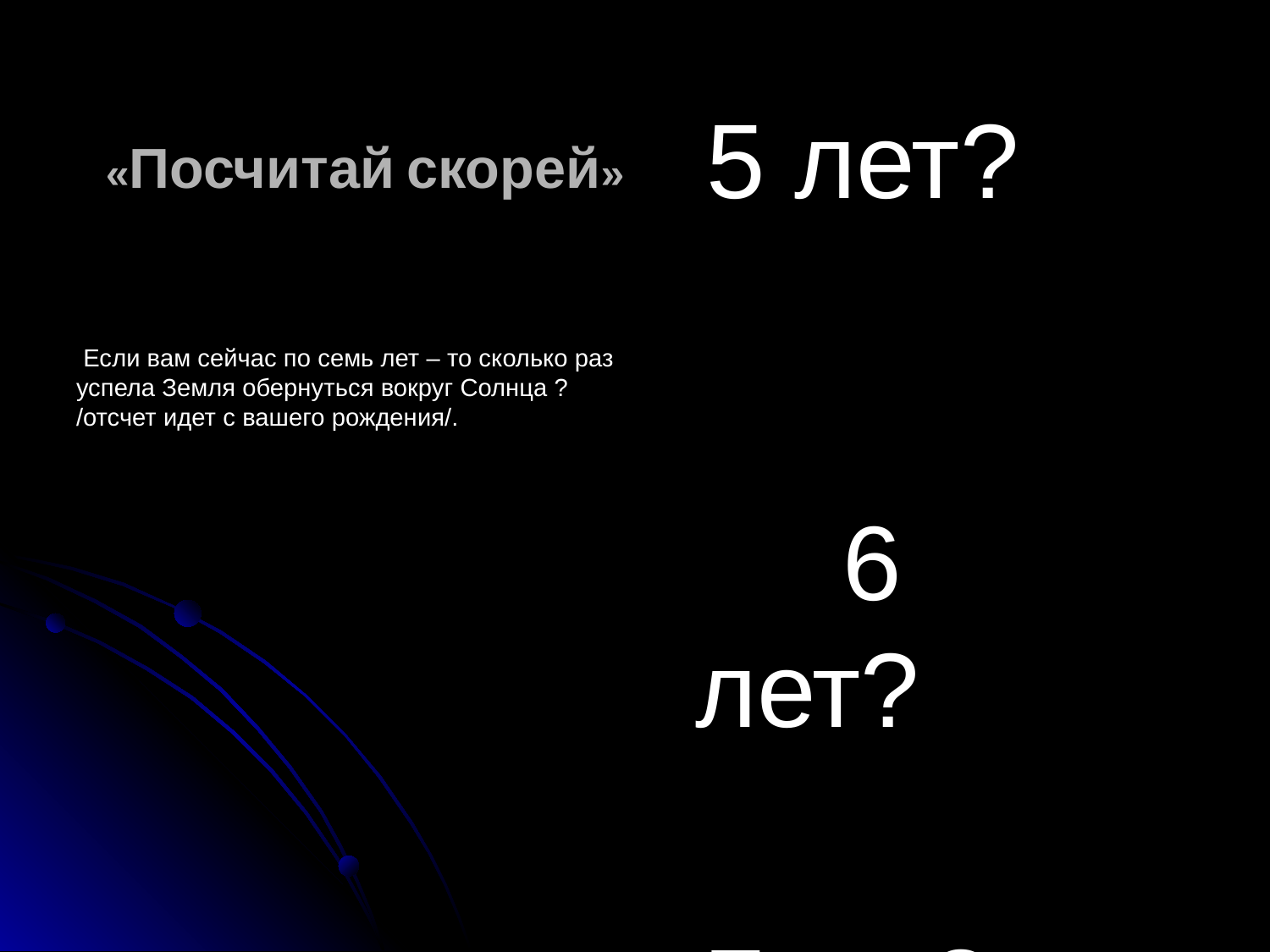

# «Посчитай скорей»
  5 лет?
                      6 лет?

  7лет?

-14-

 Если вам сейчас по семь лет – то сколько раз успела Земля обернуться вокруг Солнца ? /отсчет идет с вашего рождения/.